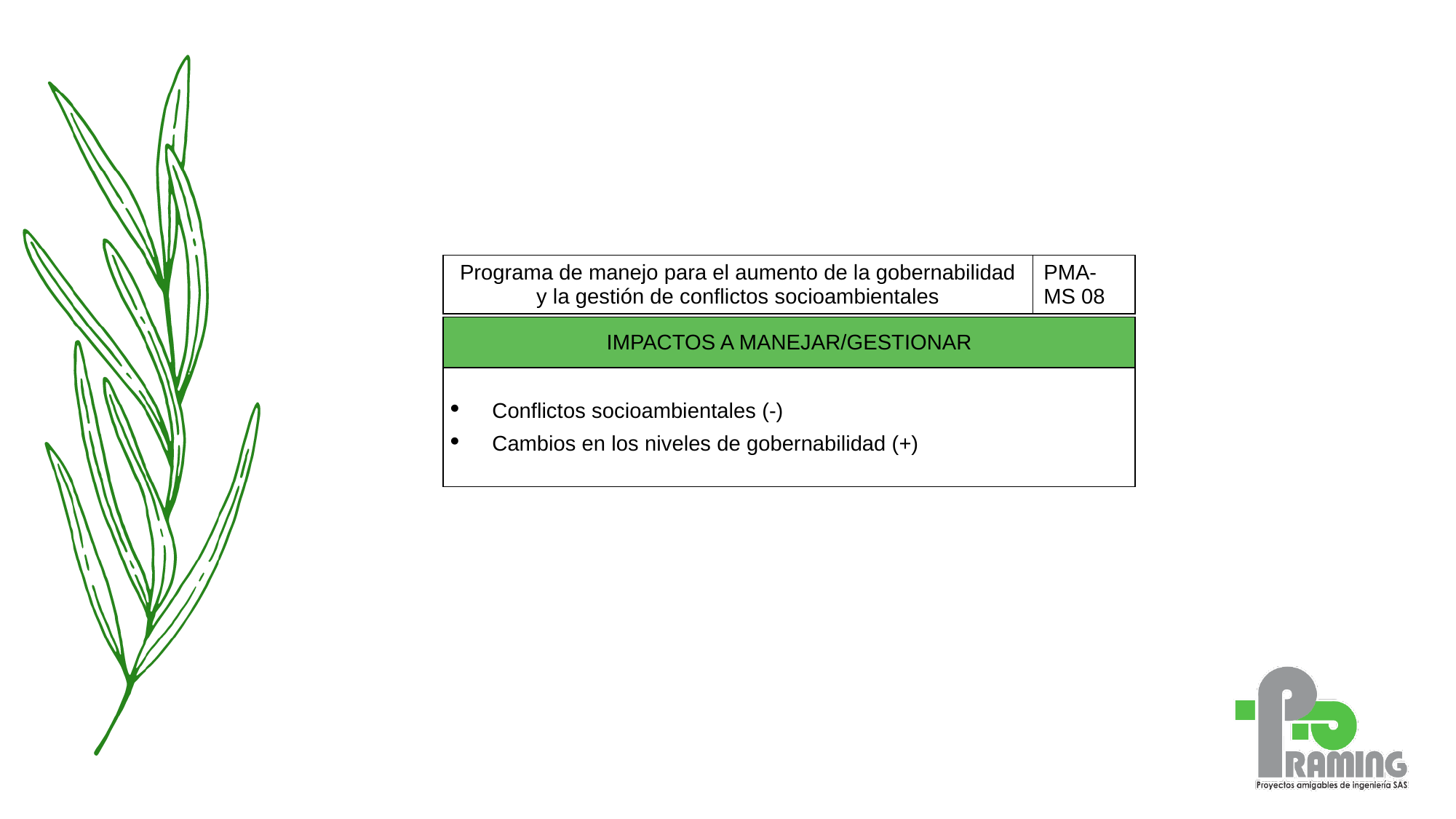

| Programa de manejo para el aumento de la gobernabilidad y la gestión de conflictos socioambientales | PMA-MS 08 |
| --- | --- |
| IMPACTOS A MANEJAR/GESTIONAR |
| --- |
| Conflictos socioambientales (-) Cambios en los niveles de gobernabilidad (+) |